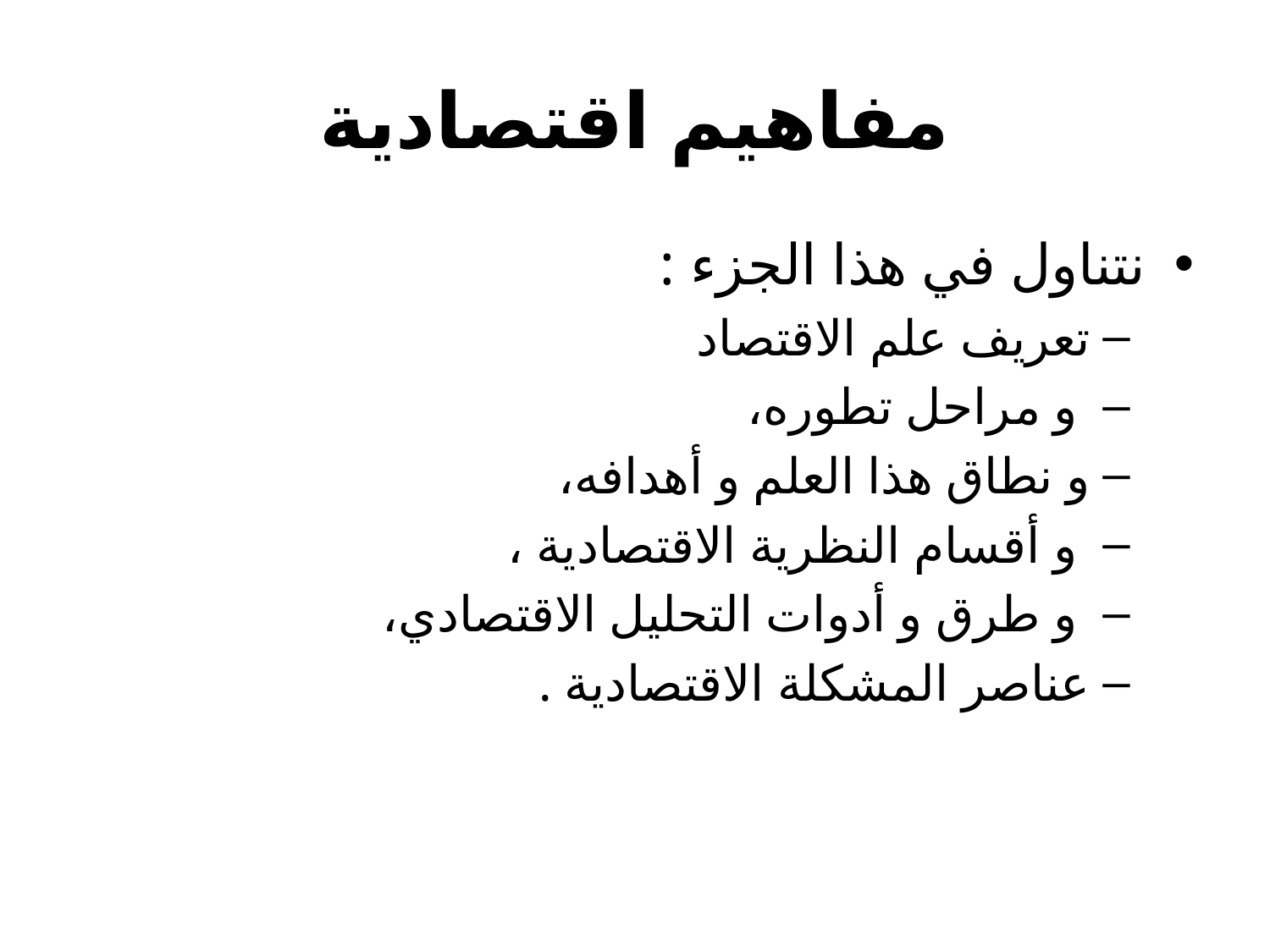

# مفاهيم اقتصادية
نتناول في هذا الجزء :
تعريف علم الاقتصاد
 و مراحل تطوره،
و نطاق هذا العلم و أهدافه،
 و أقسام النظرية الاقتصادية ،
 و طرق و أدوات التحليل الاقتصادي،
عناصر المشكلة الاقتصادية .